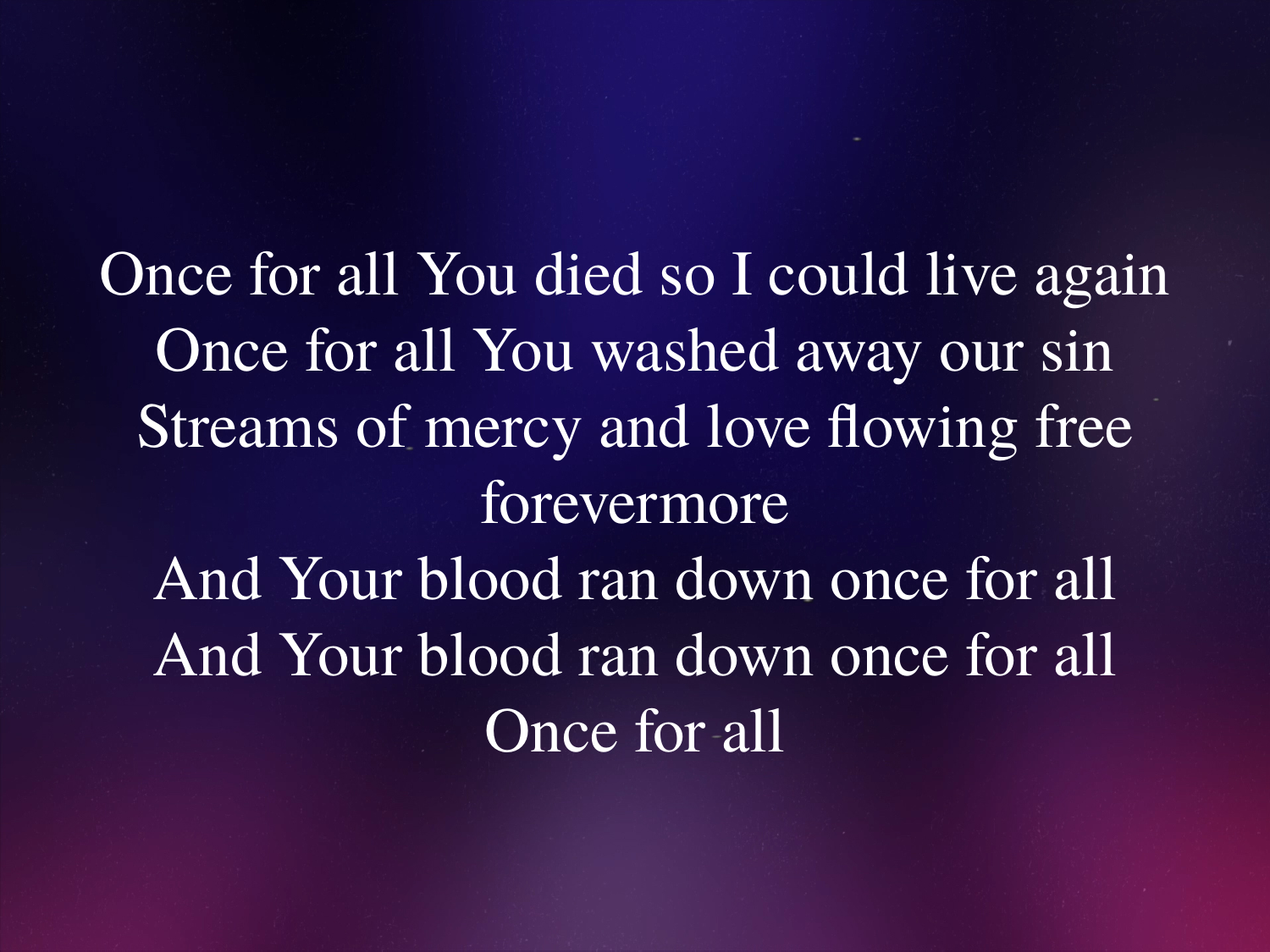

# Once for all You died so I could live again Once for all You washed away our sin Streams of mercy and love flowing free forevermore And Your blood ran down once for all And Your blood ran down once for all Once for all